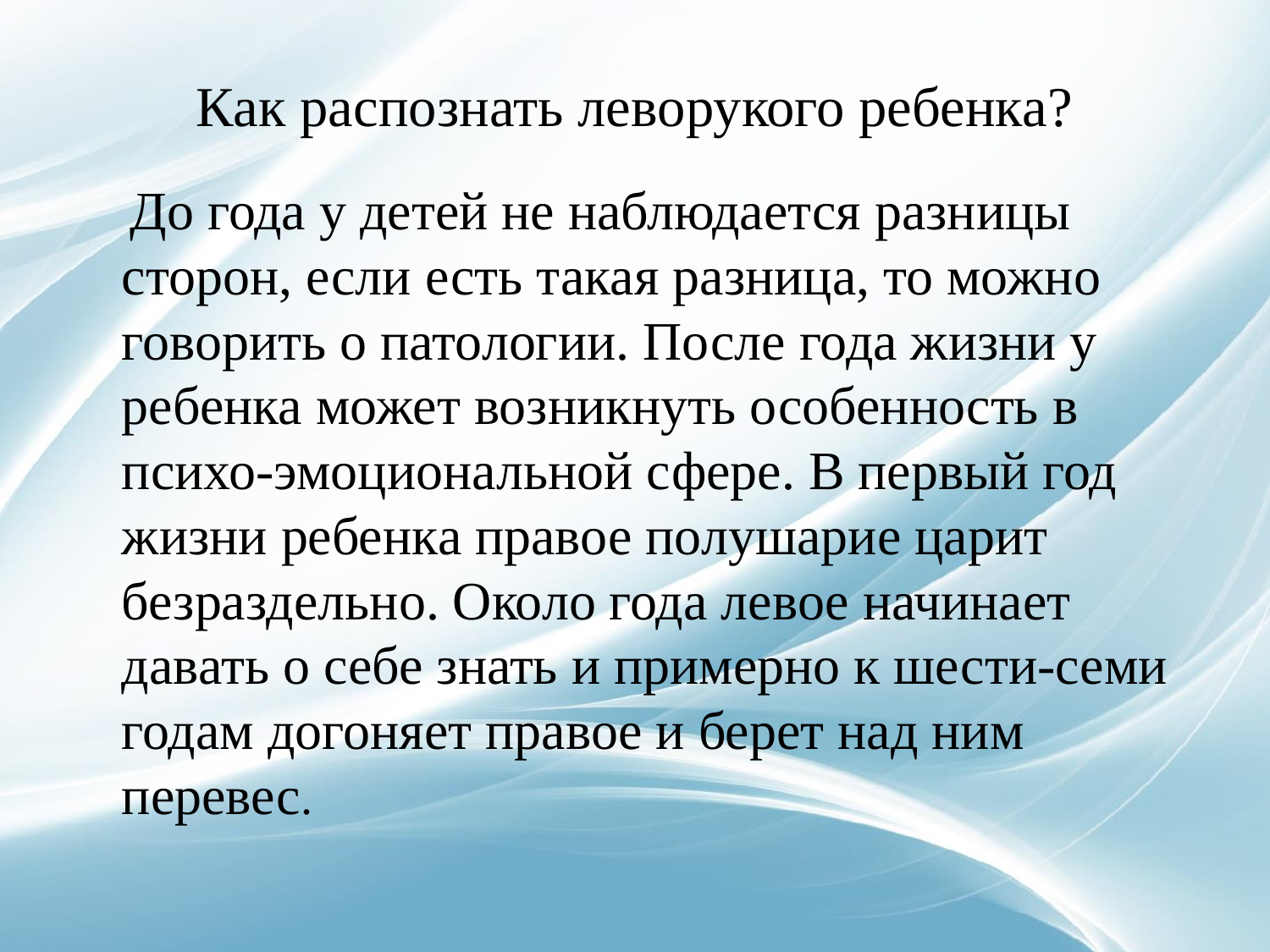

# Как распознать леворукого ребенка?
    До года у детей не наблюдается разницы сторон, если есть такая разница, то можно  говорить о патологии. После года жизни у ребенка может возникнуть особенность в психо-эмоциональной сфере. В первый год жизни ребенка правое полушарие царит безраздельно. Около года левое начинает давать о себе знать и примерно к шести-семи годам догоняет правое и берет над ним перевес.